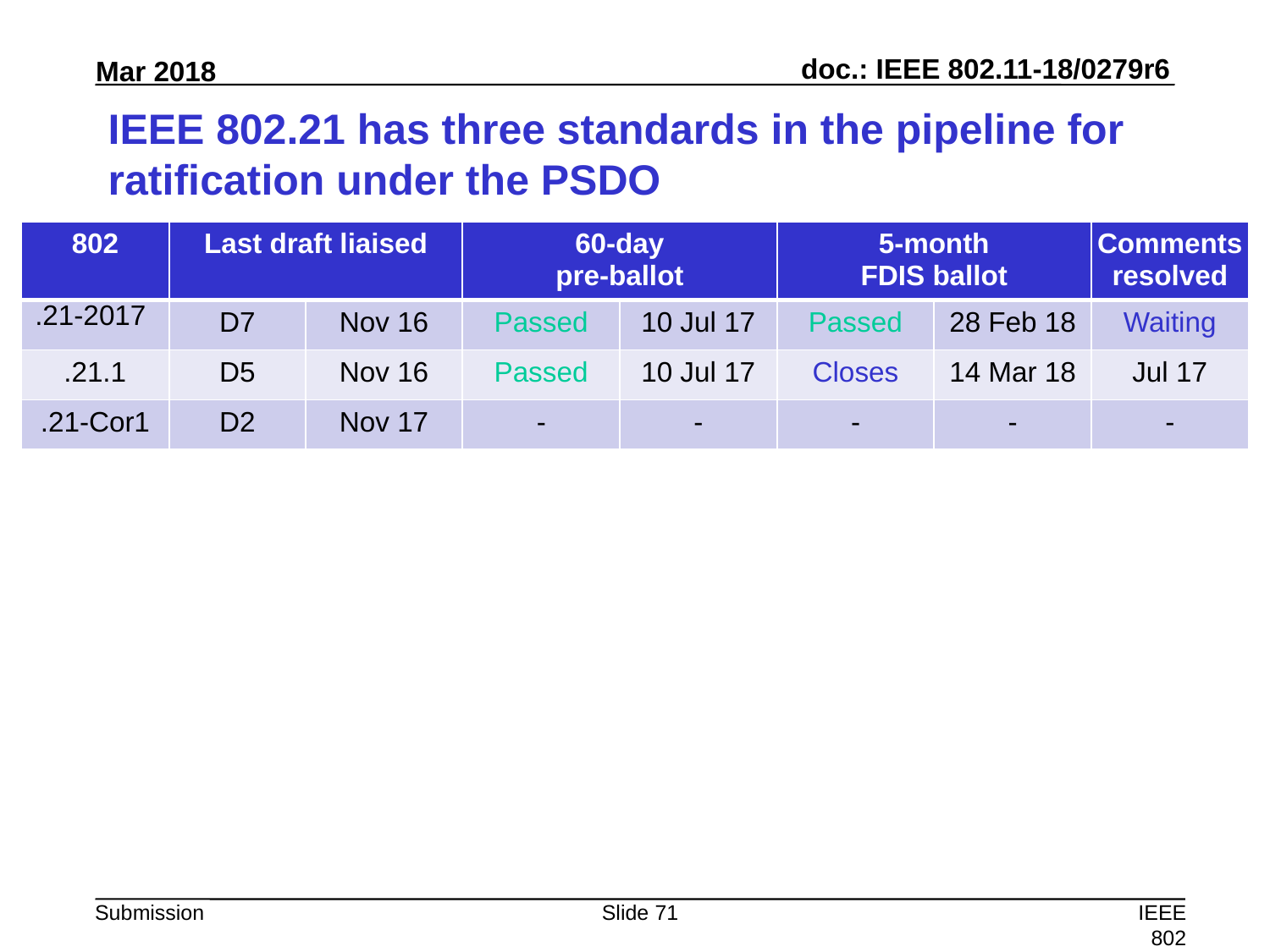

# IEEE 802.21 has three standards in the pipeline for ratification under the PSDO
| 802 | Last draft liaised |  | 60-day pre-ballot |  | 5-month FDIS ballot |  | Comments resolved |
| --- | --- | --- | --- | --- | --- | --- | --- |
| .21-2017 | D7 | Nov 16 | Passed | 10 Jul 17 | Passed | 28 Feb 18 | Waiting |
| .21.1 | D5 | Nov 16 | Passed | 10 Jul 17 | Closes | 14 Mar 18 | Jul 17 |
| .21-Cor1 | D2 | Nov 17 | - | - | - | - | - |
Slide 71
IEEE 802